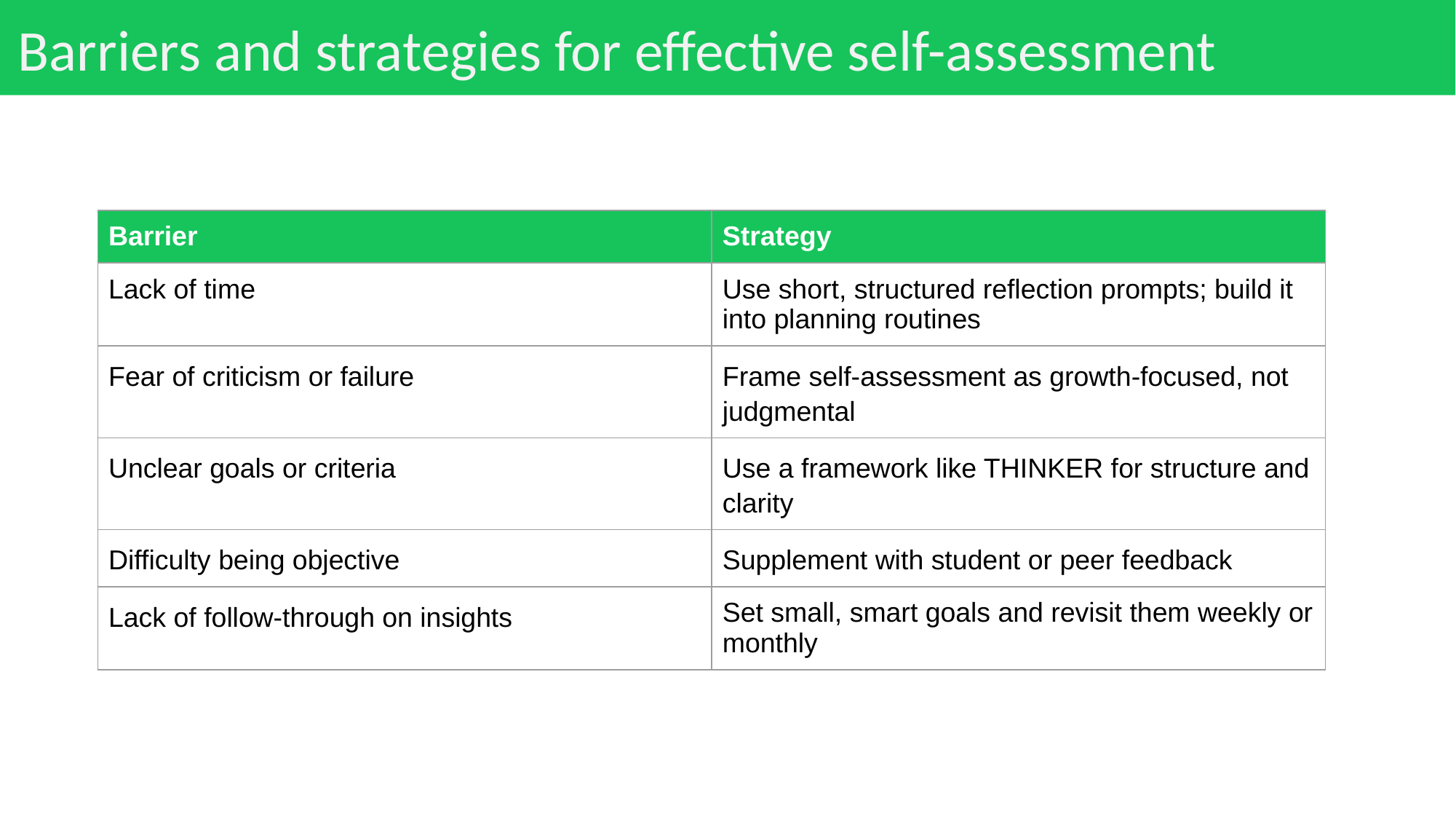

# Barriers and strategies for effective self-assessment

| Barrier | Strategy |
| --- | --- |
| Lack of time | Use short, structured reflection prompts; build it into planning routines |
| Fear of criticism or failure | Frame self-assessment as growth-focused, not judgmental |
| Unclear goals or criteria | Use a framework like THINKER for structure and clarity |
| Difficulty being objective | Supplement with student or peer feedback |
| Lack of follow-through on insights | Set small, smart goals and revisit them weekly or monthly |